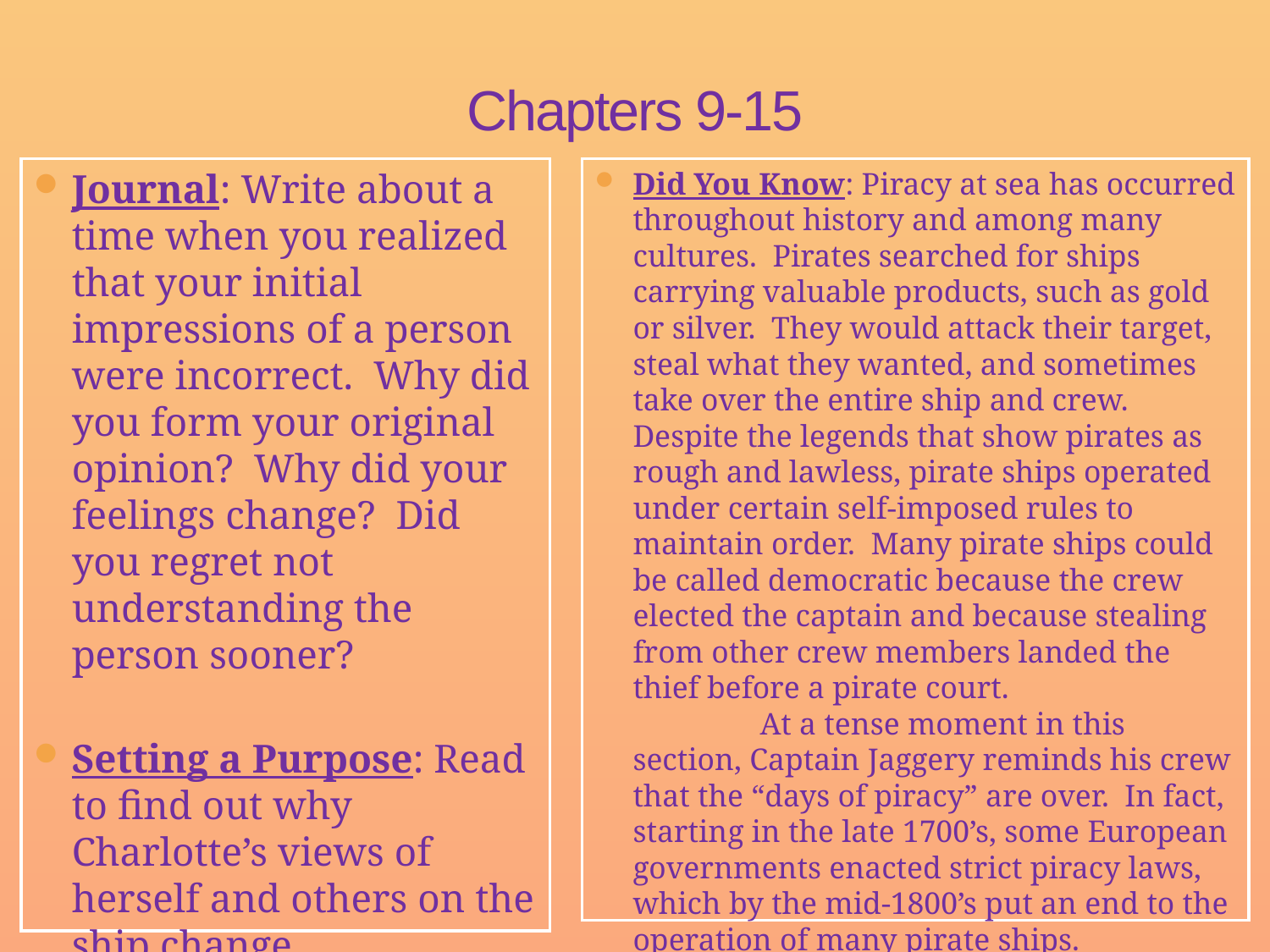

# Chapters 9-15
Journal: Write about a time when you realized that your initial impressions of a person were incorrect.  Why did you form your original opinion?  Why did your feelings change?  Did you regret not understanding the person sooner?
Setting a Purpose: Read to find out why Charlotte’s views of herself and others on the ship change dramatically.
Did You Know: Piracy at sea has occurred throughout history and among many cultures.  Pirates searched for ships carrying valuable products, such as gold or silver.  They would attack their target, steal what they wanted, and sometimes take over the entire ship and crew.  Despite the legends that show pirates as rough and lawless, pirate ships operated under certain self-imposed rules to maintain order.  Many pirate ships could be called democratic because the crew elected the captain and because stealing from other crew members landed the thief before a pirate court.
	At a tense moment in this section, Captain Jaggery reminds his crew that the “days of piracy” are over.  In fact, starting in the late 1700’s, some European governments enacted strict piracy laws, which by the mid-1800’s put an end to the operation of many pirate ships.  Nevertheless, piracy still exists in some parts of the world.